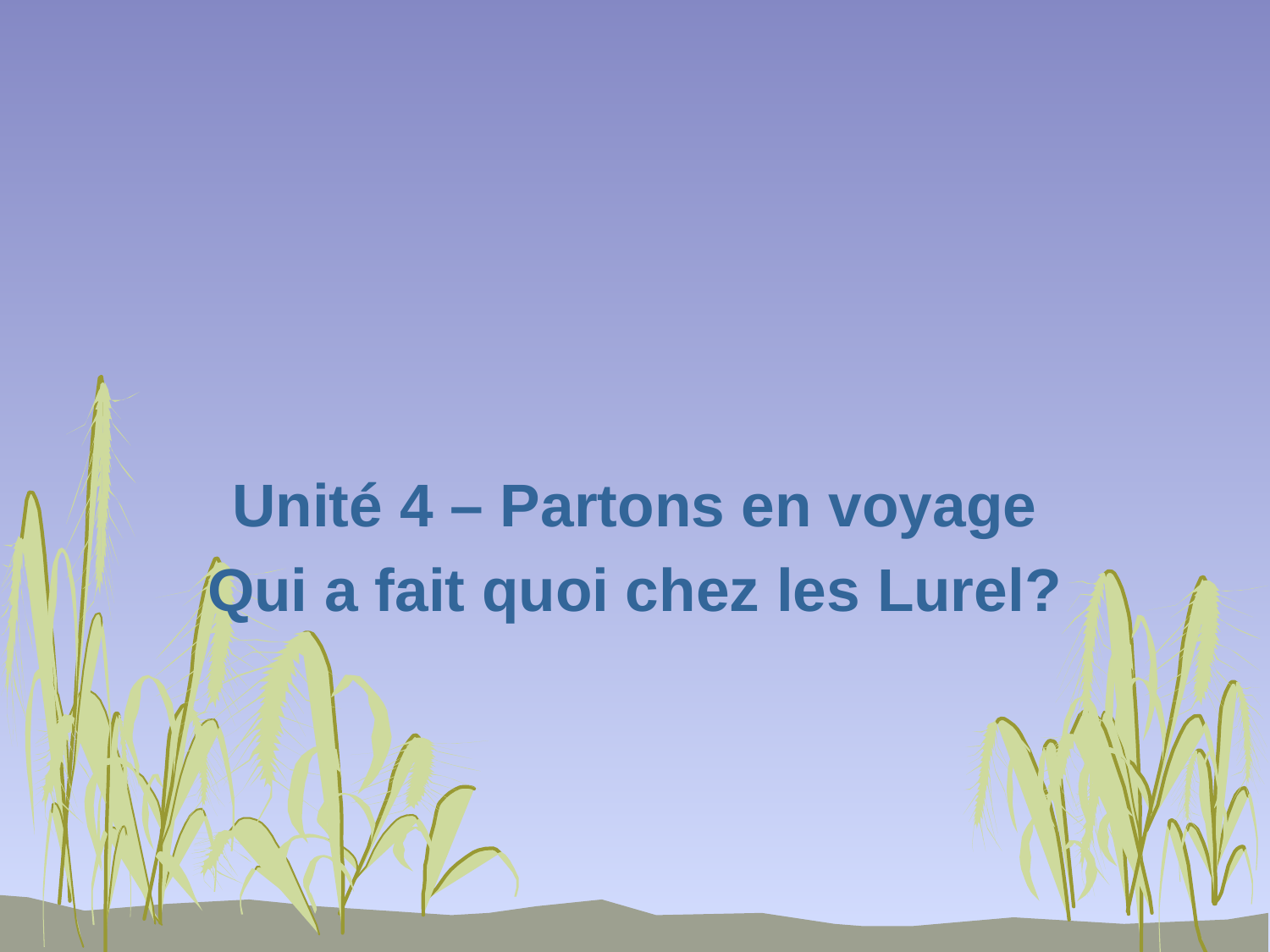

#
Unité 4 – Partons en voyage
Qui a fait quoi chez les Lurel?